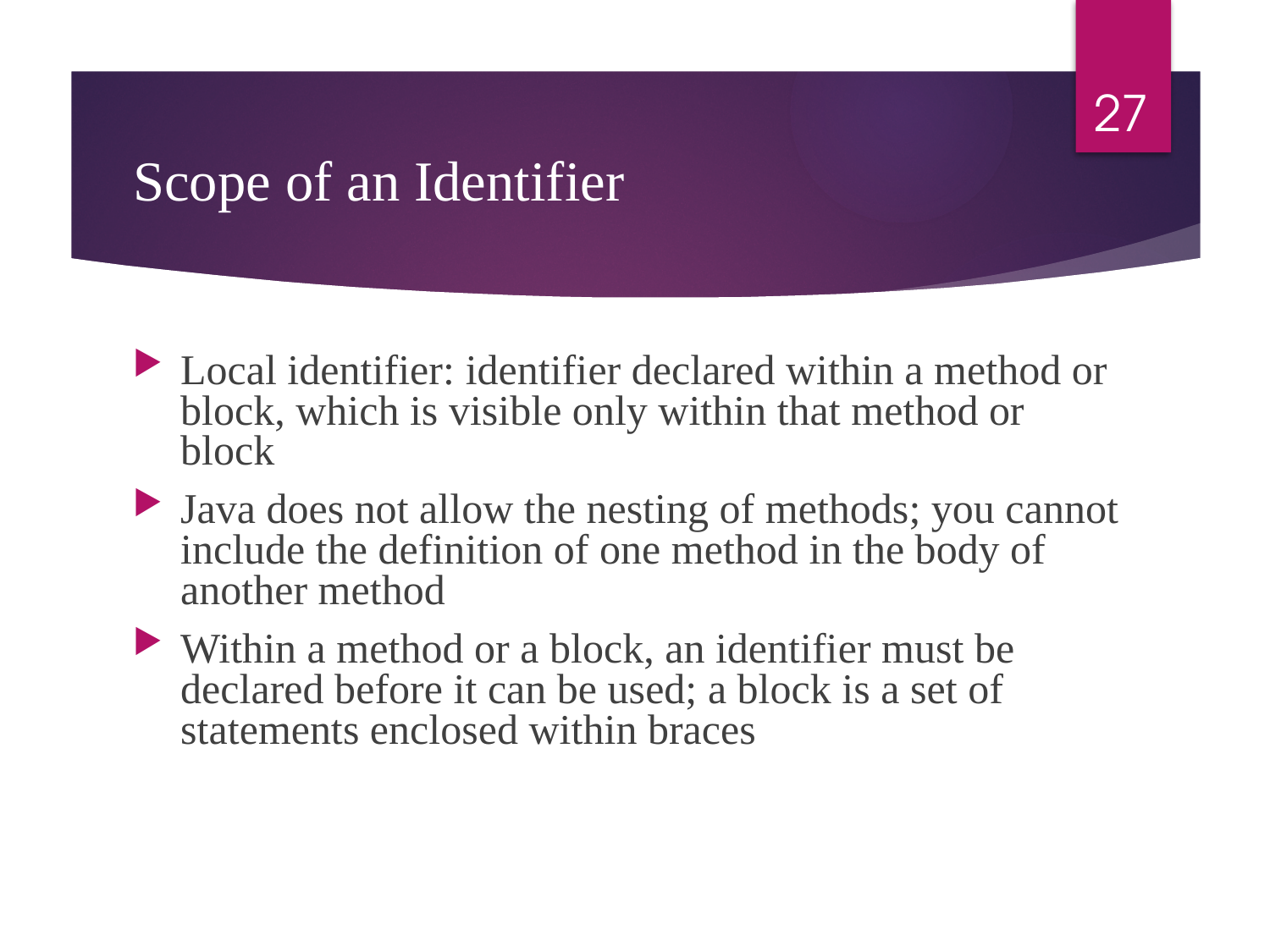

27
# Scope of an Identifier
Local identifier: identifier declared within a method or block, which is visible only within that method or block
Java does not allow the nesting of methods; you cannot include the definition of one method in the body of another method
Within a method or a block, an identifier must be declared before it can be used; a block is a set of statements enclosed within braces